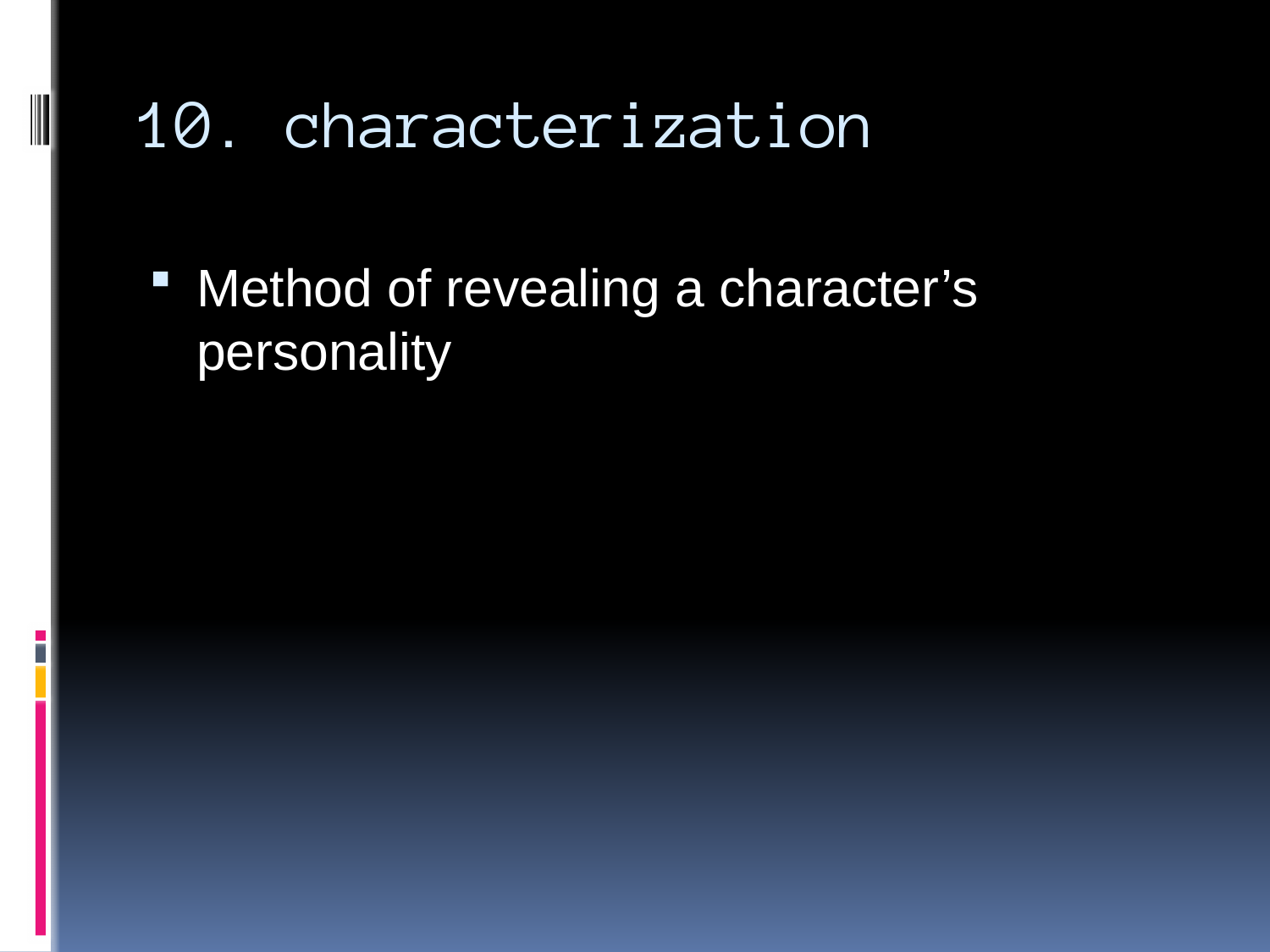

# 10. characterization
Method of revealing a character’s personality